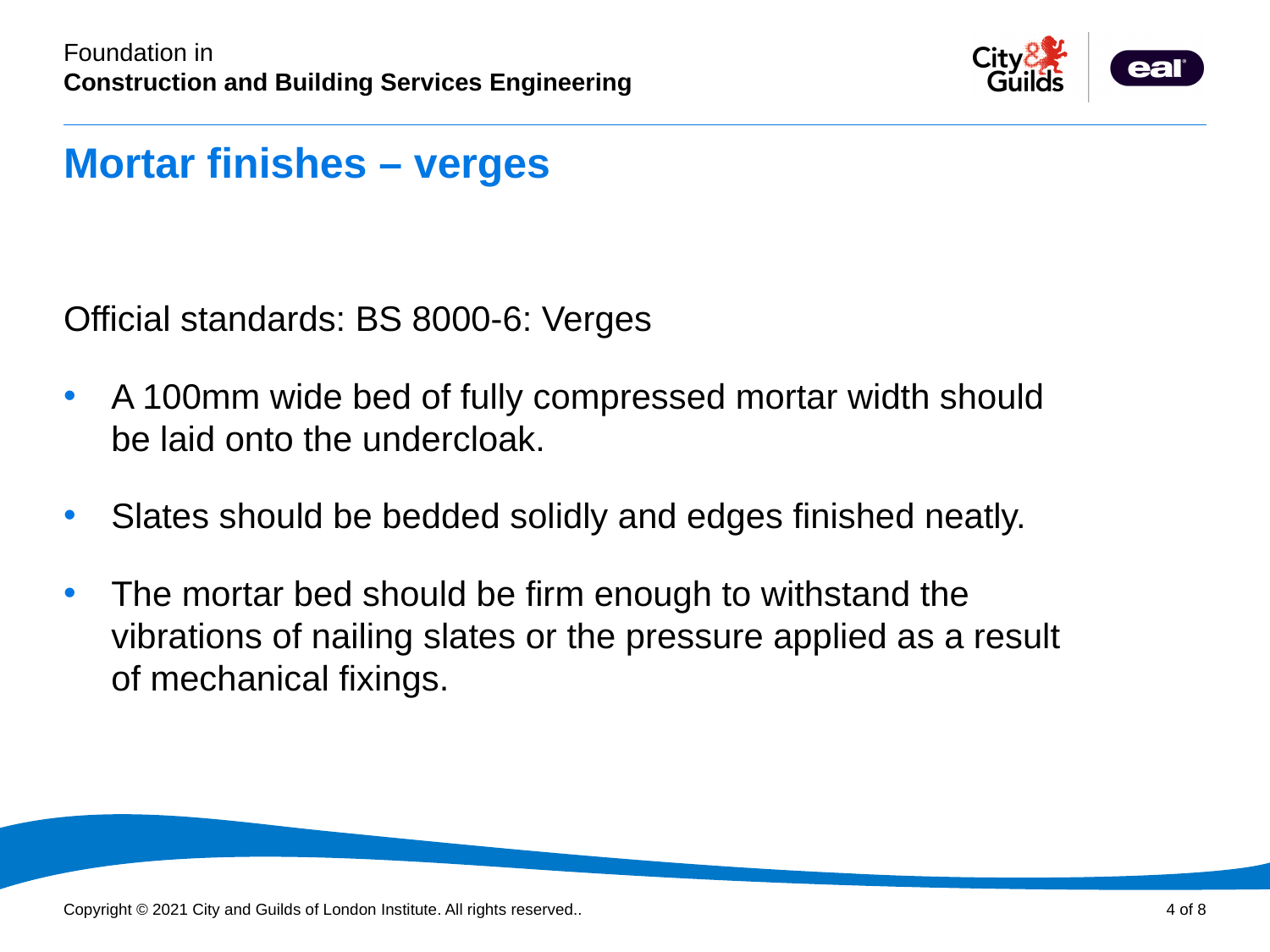

# Mortar finishes – verges
Official standards: BS 8000-6: Verges
A 100mm wide bed of fully compressed mortar width should be laid onto the undercloak.
Slates should be bedded solidly and edges finished neatly.
The mortar bed should be firm enough to withstand the vibrations of nailing slates or the pressure applied as a result of mechanical fixings.